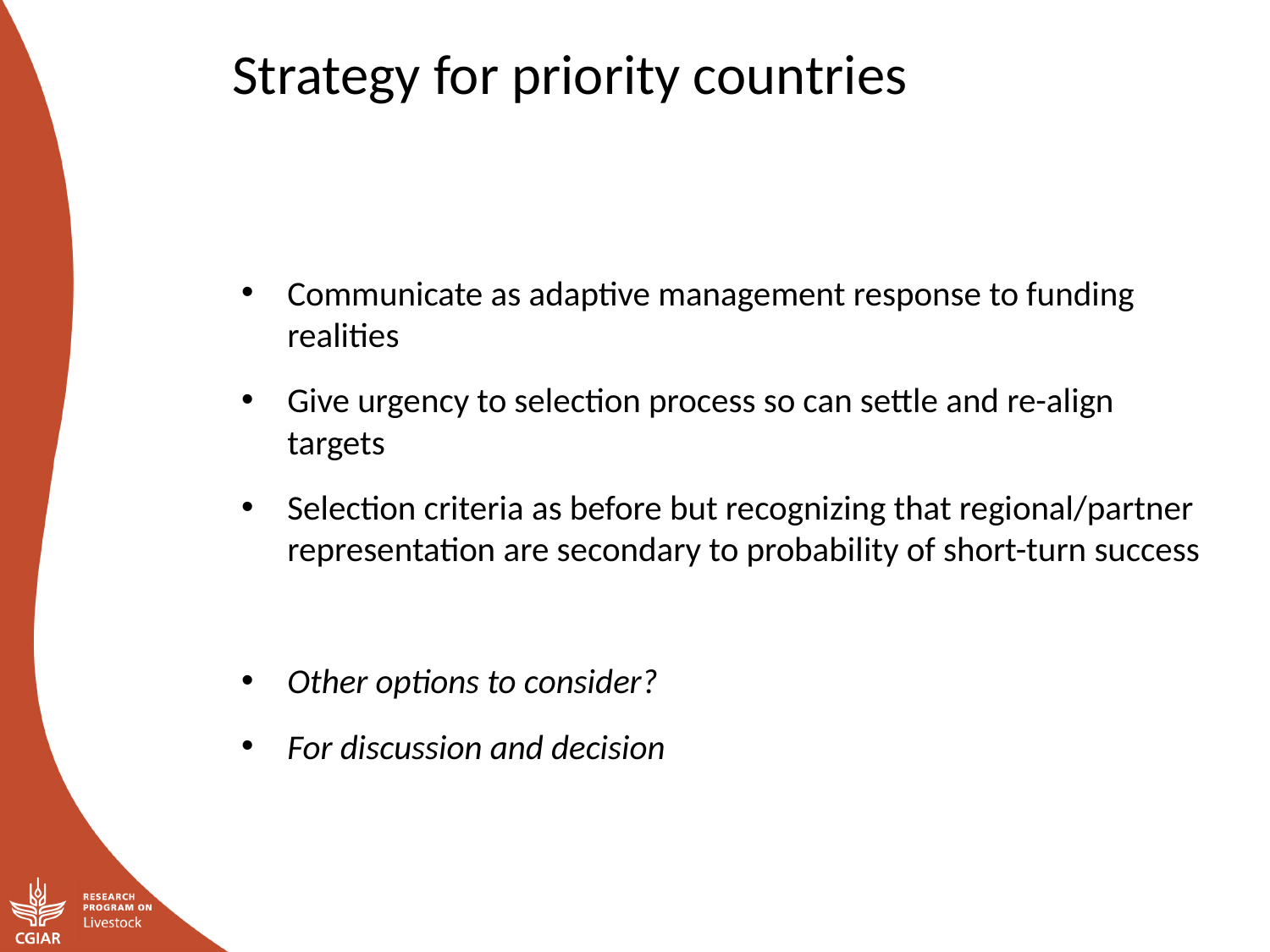

Strategy for priority countries

Communicate as adaptive management response to funding realities
Give urgency to selection process so can settle and re-align targets
Selection criteria as before but recognizing that regional/partner representation are secondary to probability of short-turn success

Other options to consider?
For discussion and decision